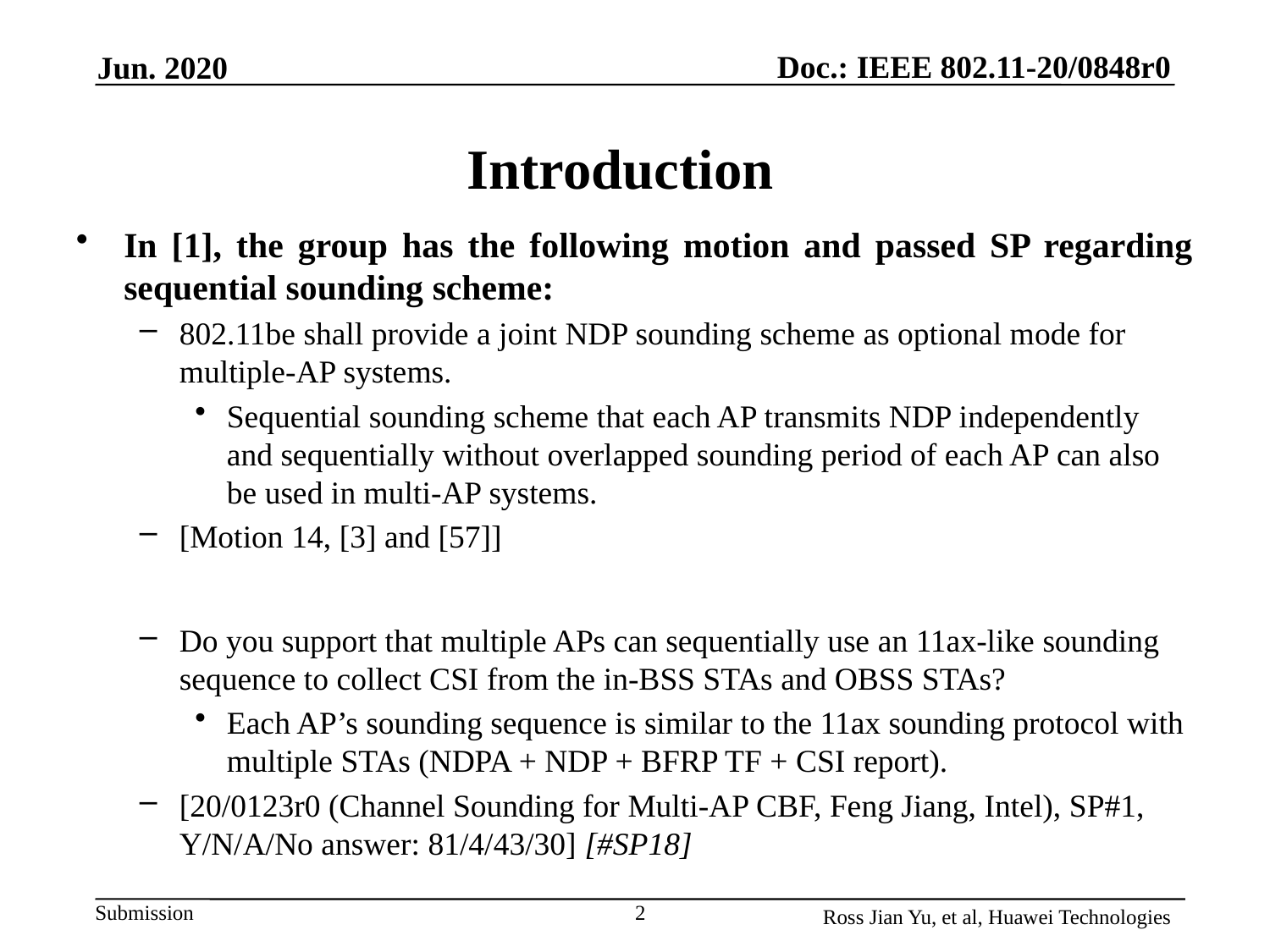

# Introduction
In [1], the group has the following motion and passed SP regarding sequential sounding scheme:
802.11be shall provide a joint NDP sounding scheme as optional mode for multiple-AP systems.
Sequential sounding scheme that each AP transmits NDP independently and sequentially without overlapped sounding period of each AP can also be used in multi-AP systems.
[Motion 14, [3] and [57]]

Do you support that multiple APs can sequentially use an 11ax-like sounding sequence to collect CSI from the in-BSS STAs and OBSS STAs?
Each AP’s sounding sequence is similar to the 11ax sounding protocol with multiple STAs (NDPA + NDP + BFRP TF + CSI report).
[20/0123r0 (Channel Sounding for Multi-AP CBF, Feng Jiang, Intel), SP#1, Y/N/A/No answer: 81/4/43/30] [#SP18]

2